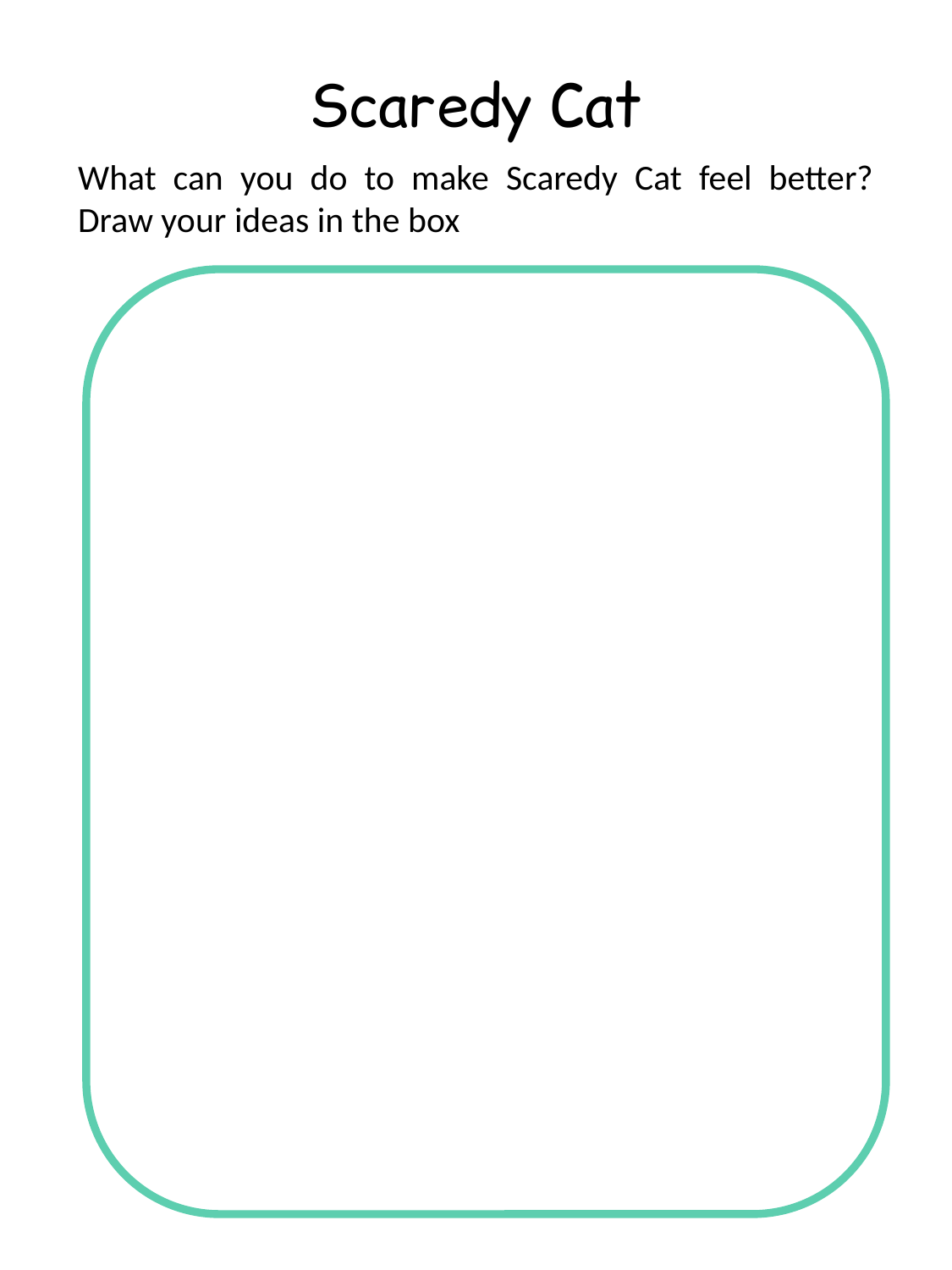

# Scaredy Cat
What can you do to make Scaredy Cat feel better? Draw your ideas in the box